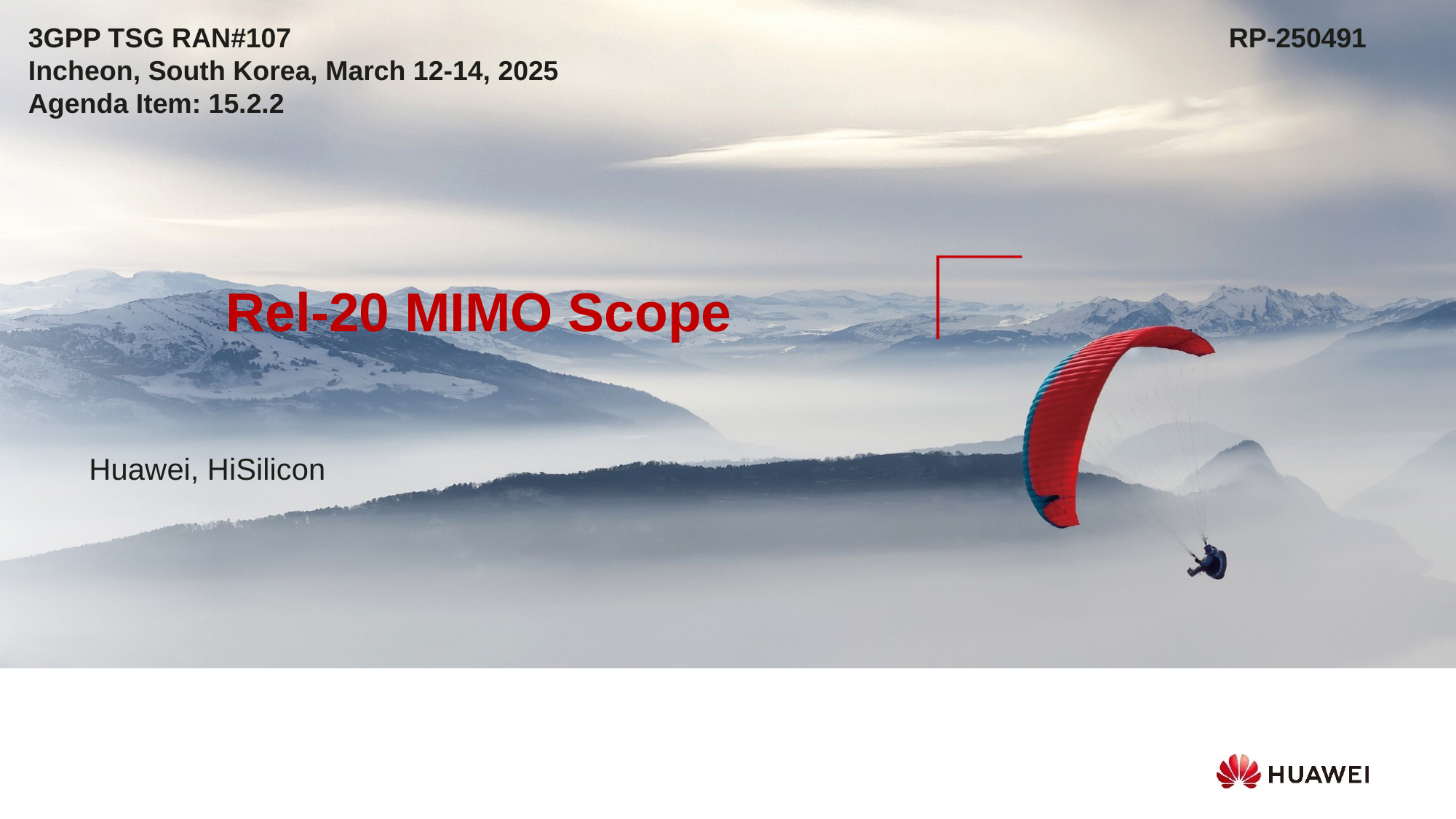

3GPP TSG RAN#107									RP-250491
Incheon, South Korea, March 12-14, 2025
Agenda Item: 15.2.2
Rel-20 MIMO Scope
Huawei, HiSilicon